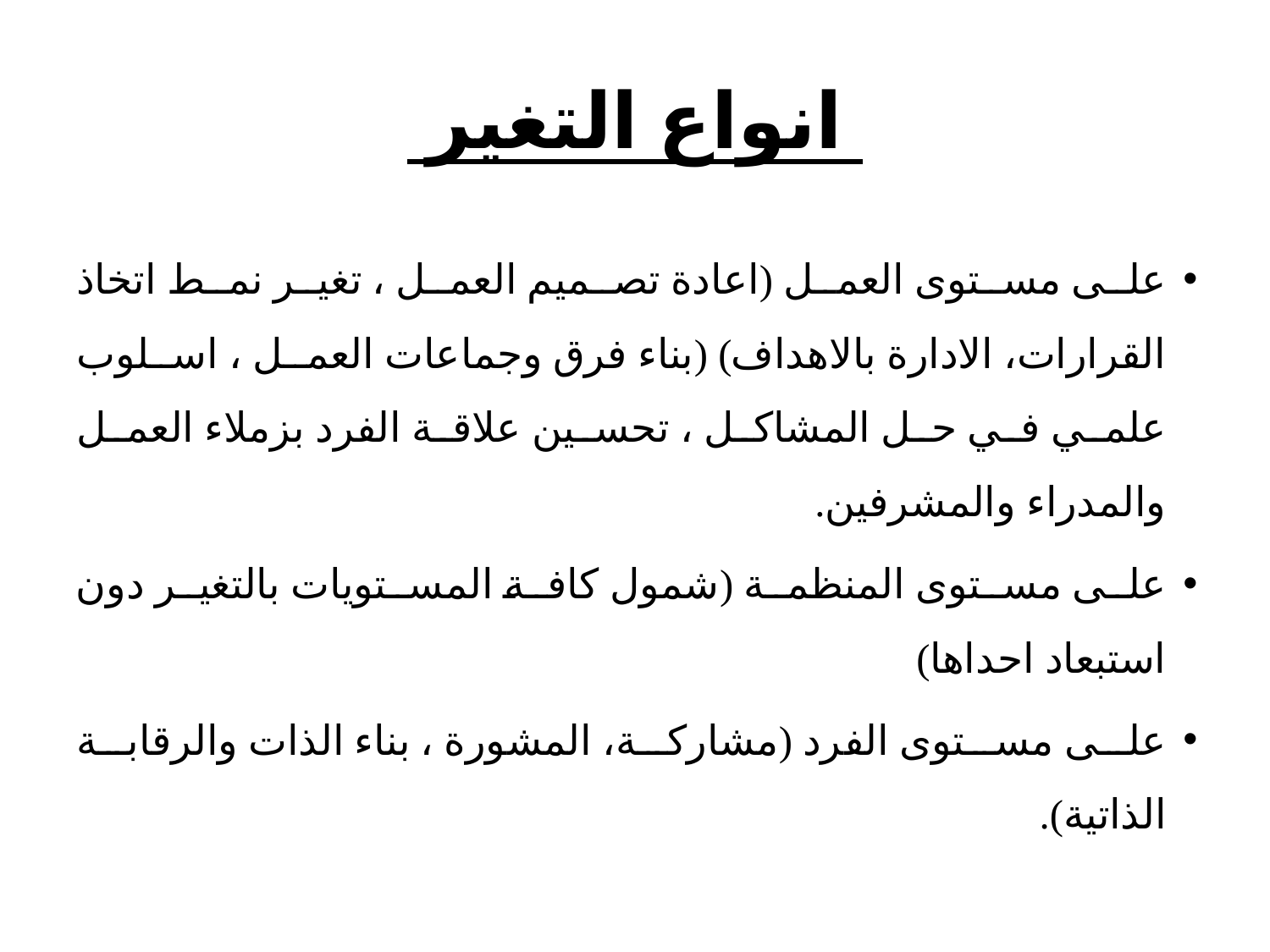

# انواع التغير
على مستوى العمل (اعادة تصميم العمل ، تغير نمط اتخاذ القرارات، الادارة بالاهداف) (بناء فرق وجماعات العمل ، اسلوب علمي في حل المشاكل ، تحسين علاقة الفرد بزملاء العمل والمدراء والمشرفين.
على مستوى المنظمة (شمول كافة المستويات بالتغير دون استبعاد احداها)
على مستوى الفرد (مشاركة، المشورة ، بناء الذات والرقابة الذاتية).